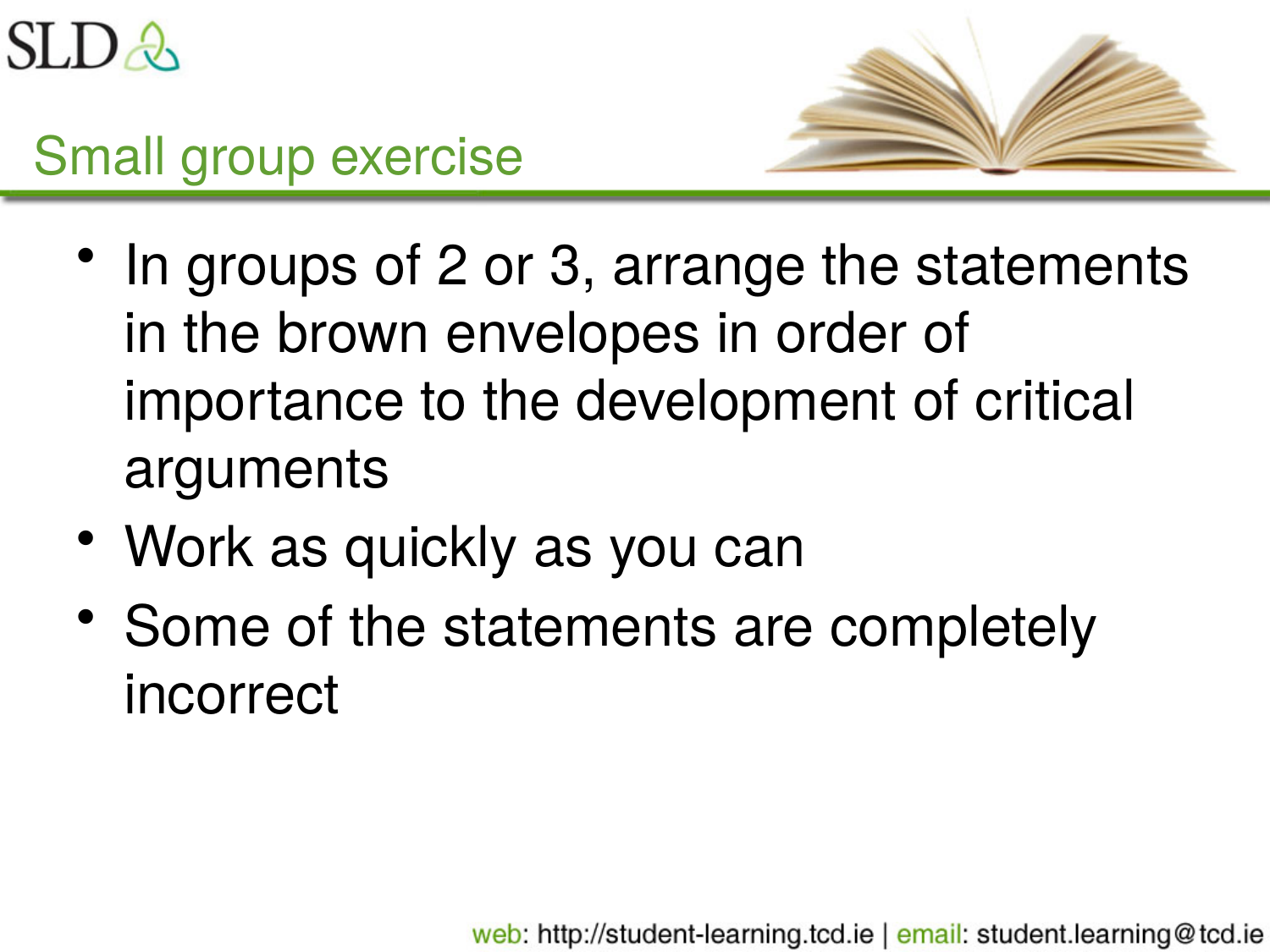

# Small group exercise
In groups of 2 or 3, arrange the statements in the brown envelopes in order of importance to the development of critical arguments
Work as quickly as you can
Some of the statements are completely incorrect